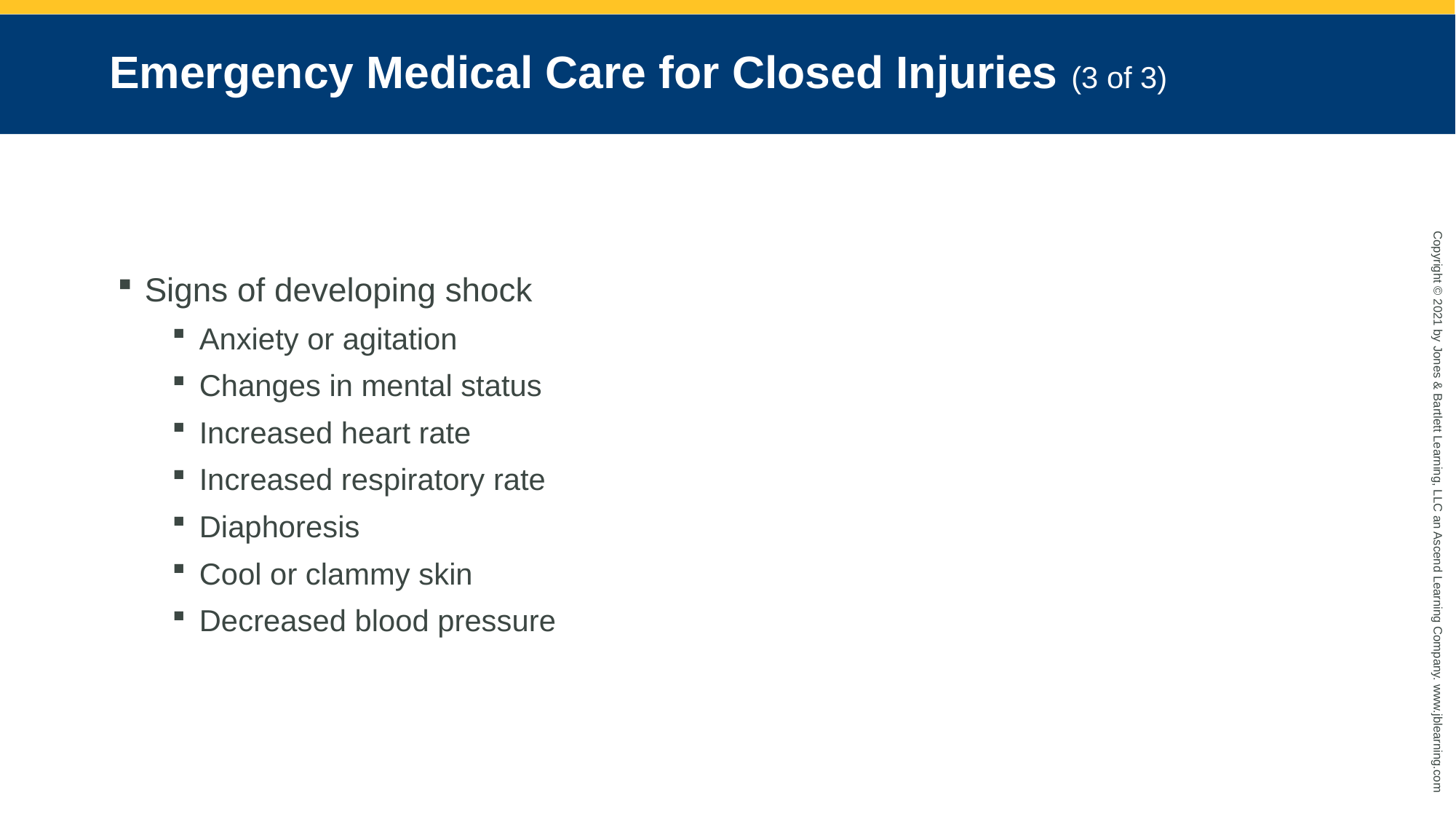

# Emergency Medical Care for Closed Injuries (3 of 3)
Signs of developing shock
Anxiety or agitation
Changes in mental status
Increased heart rate
Increased respiratory rate
Diaphoresis
Cool or clammy skin
Decreased blood pressure